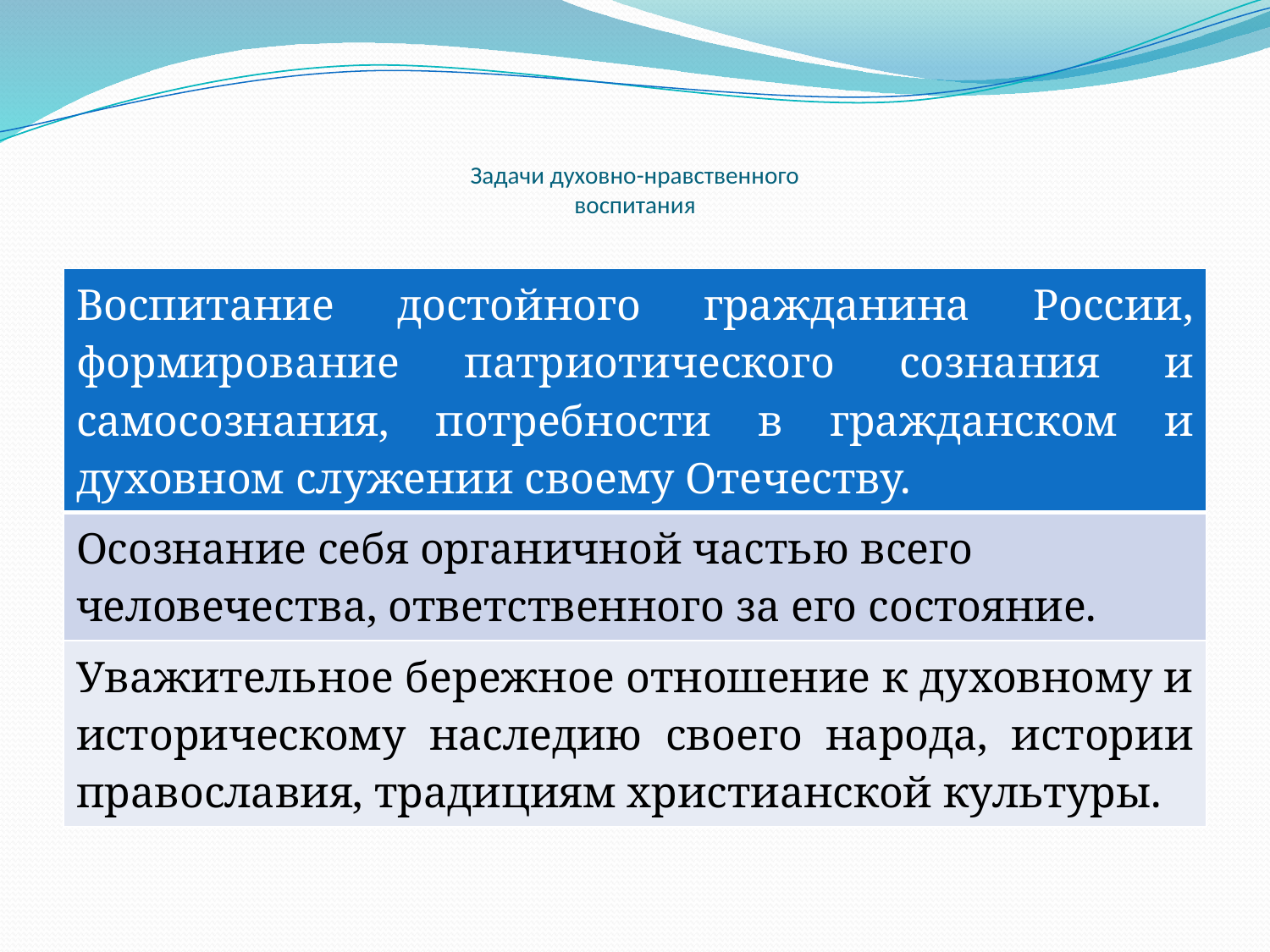

# Задачи духовно-нравственного воспитания
| Воспитание достойного гражданина России, формирование патриотического сознания и самосознания, потребности в гражданском и духовном служении своему Отечеству. |
| --- |
| Осознание себя органичной частью всего человечества, ответственного за его состояние. |
| Уважительное бережное отношение к духовному и историческому наследию своего народа, истории православия, традициям христианской культуры. |